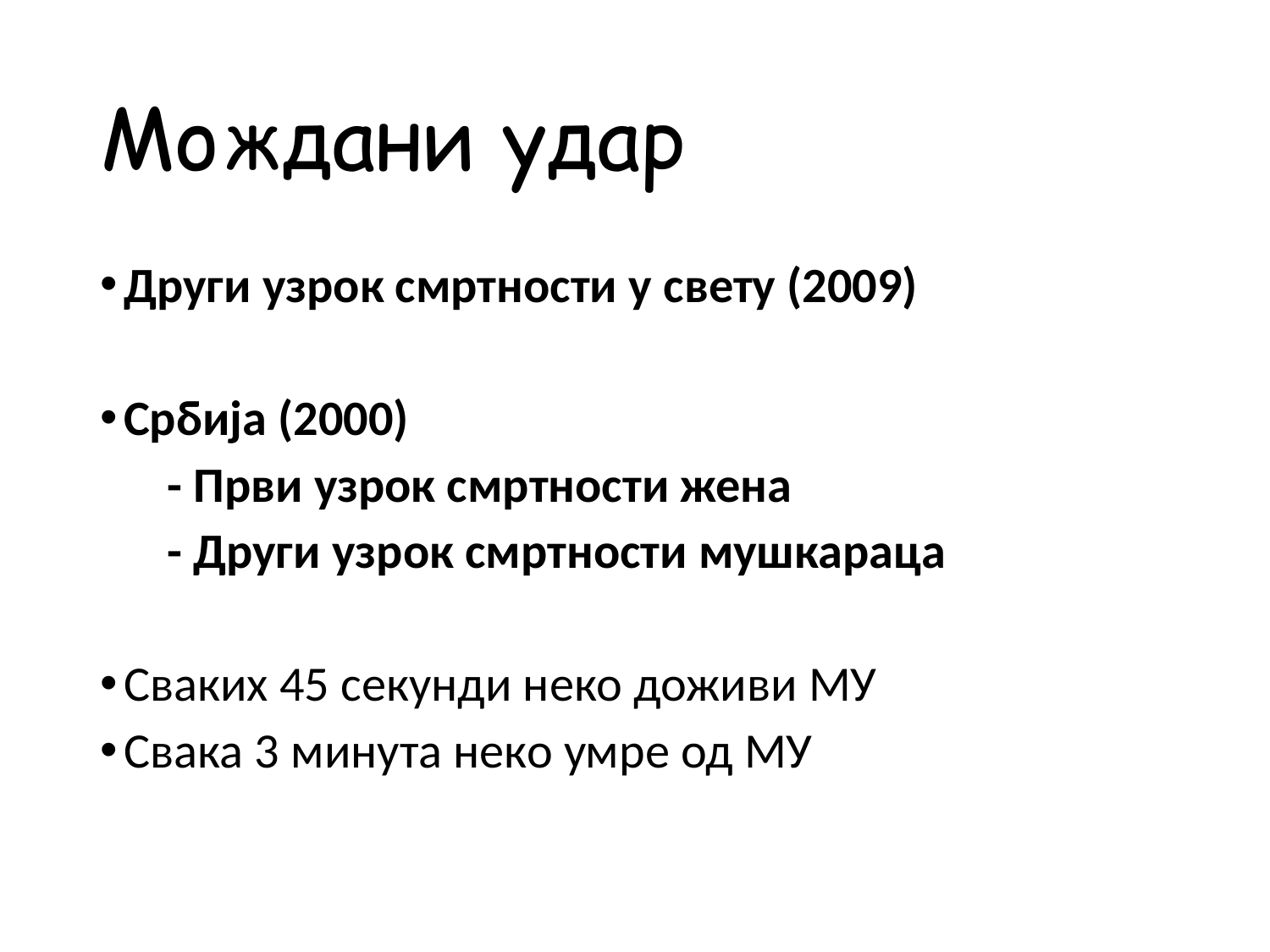

# Мождани удар
Други узрок смртности у свету (2009)

Србија (2000)
      - Први узрок смртности жена
      - Други узрок смртности мушкараца

Сваких 45 секунди неко доживи МУ
Свака 3 минута неко умре од МУ